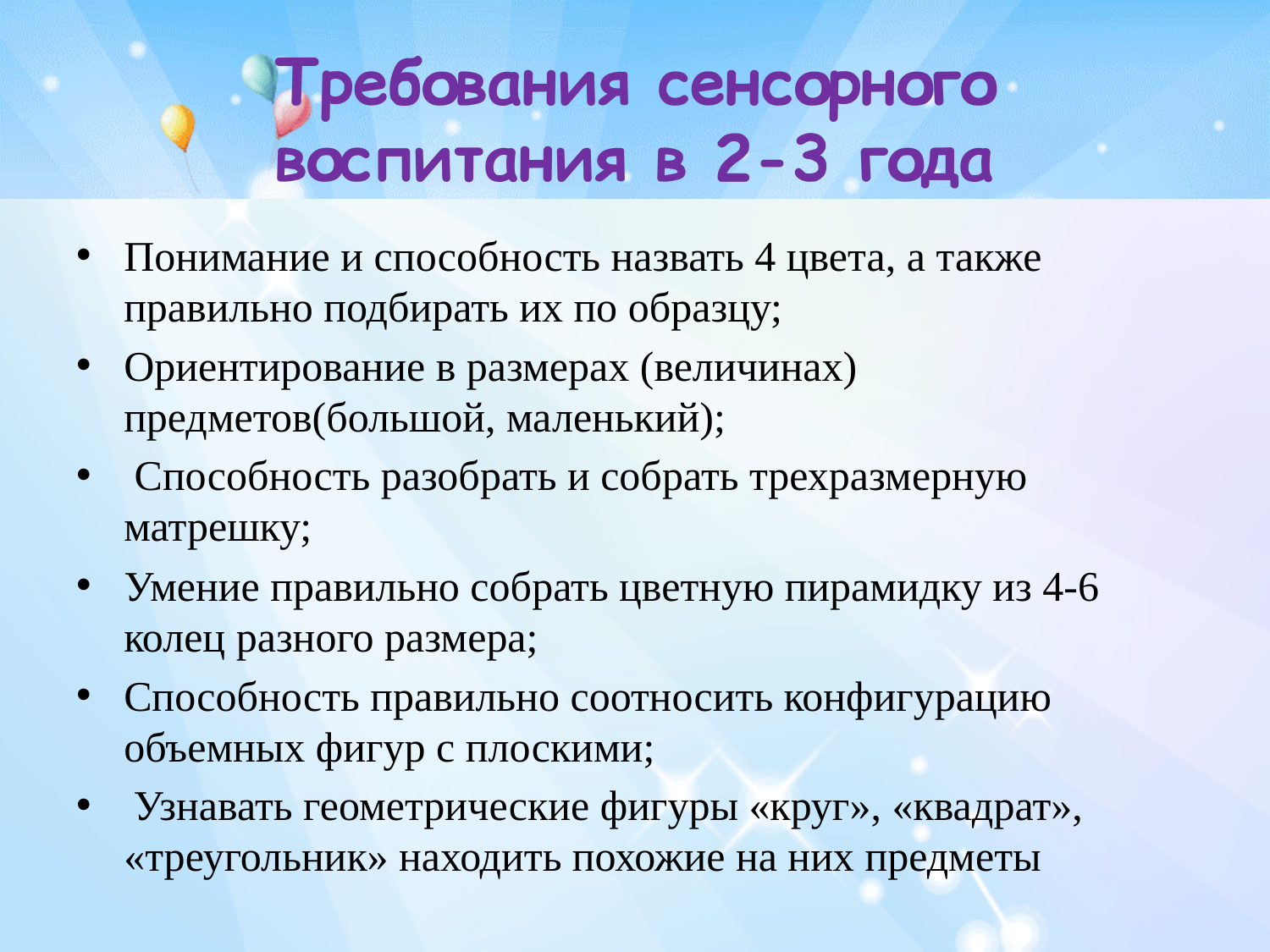

# Требования сенсорного воспитания в 2-3 года
Понимание и способность назвать 4 цвета, а также правильно подбирать их по образцу;
Ориентирование в размерах (величинах) предметов(большой, маленький);
 Способность разобрать и собрать трехразмерную матрешку;
Умение правильно собрать цветную пирамидку из 4-6 колец разного размера;
Способность правильно соотносить конфигурацию объемных фигур с плоскими;
 Узнавать геометрические фигуры «круг», «квадрат», «треугольник» находить похожие на них предметы